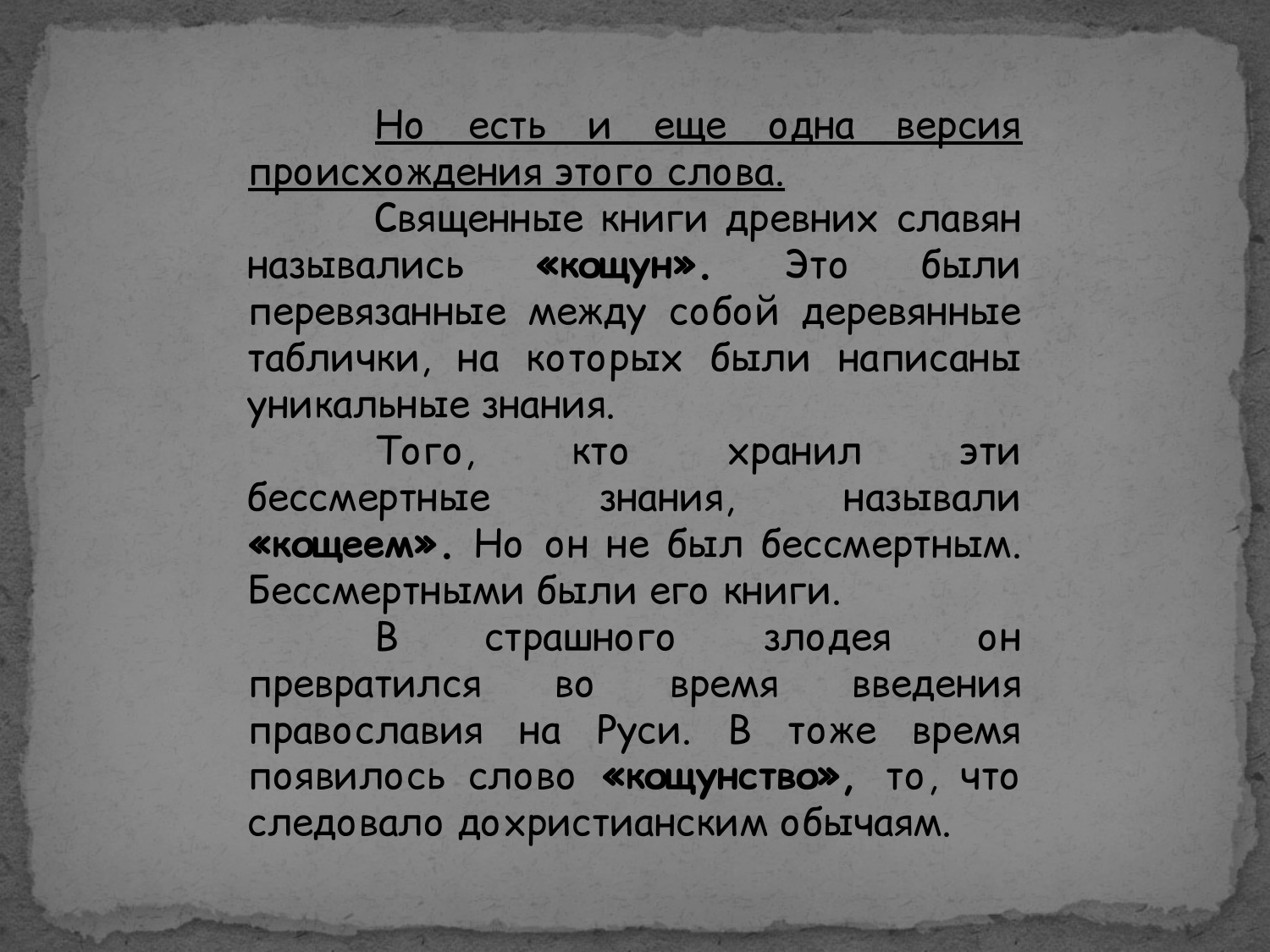

Но есть и еще одна версия происхождения этого слова.
	Священные книги древних славян назывались «кощун». Это были перевязанные между собой деревянные таблички, на которых были написаны уникальные знания.
	Того, кто хранил эти бессмертные знания, называли «кощеем». Но он не был бессмертным. Бессмертными были его книги.
	В страшного злодея он превратился во время введения православия на Руси. В тоже время появилось слово «кощунство», то, что следовало дохристианским обычаям.